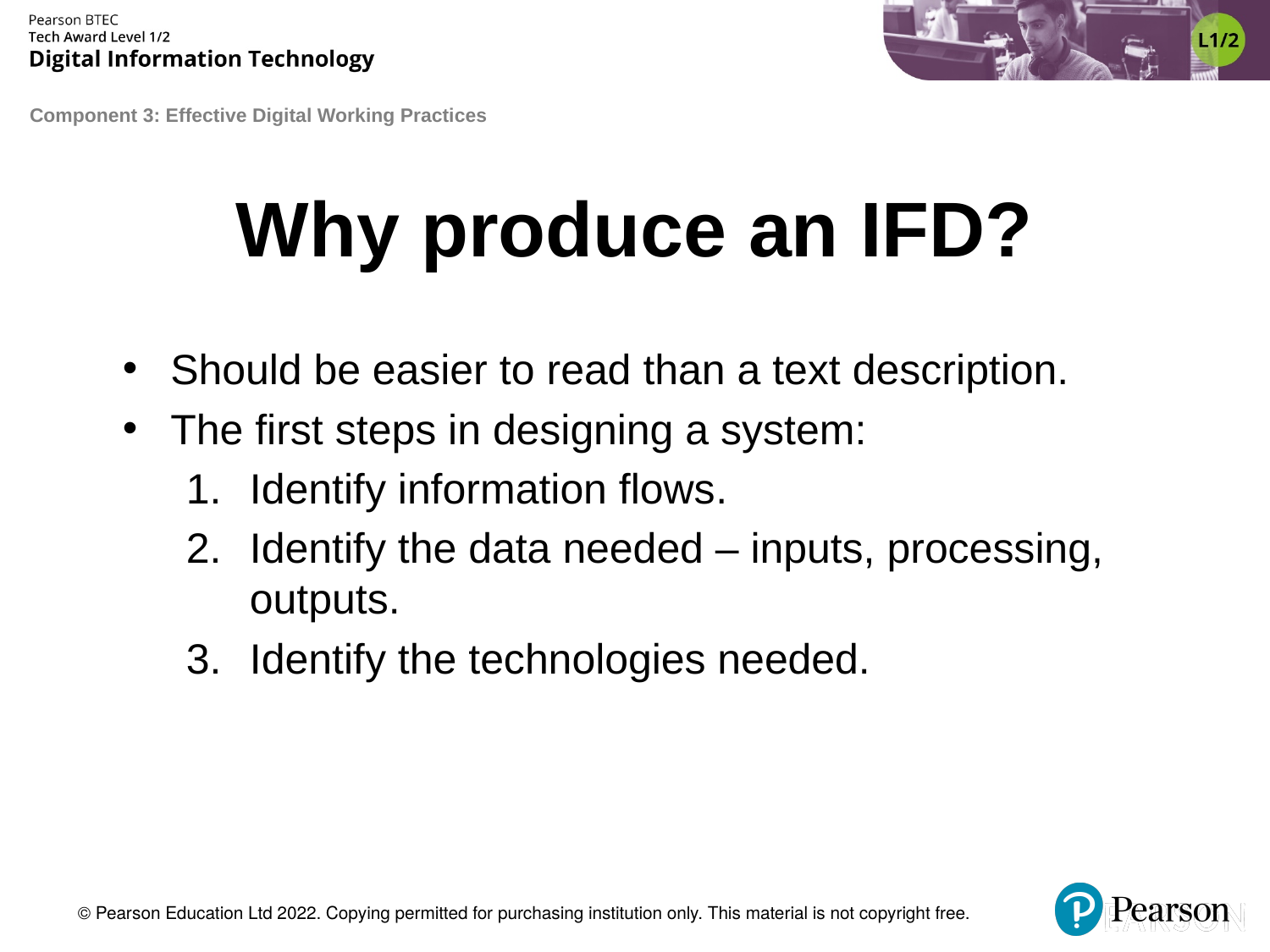

# Why produce an IFD?
Should be easier to read than a text description.
The first steps in designing a system:
Identify information flows.
Identify the data needed – inputs, processing, outputs.
Identify the technologies needed.
© Pearson Education Ltd 2022. Copying permitted for purchasing institution only. This material is not copyright free.